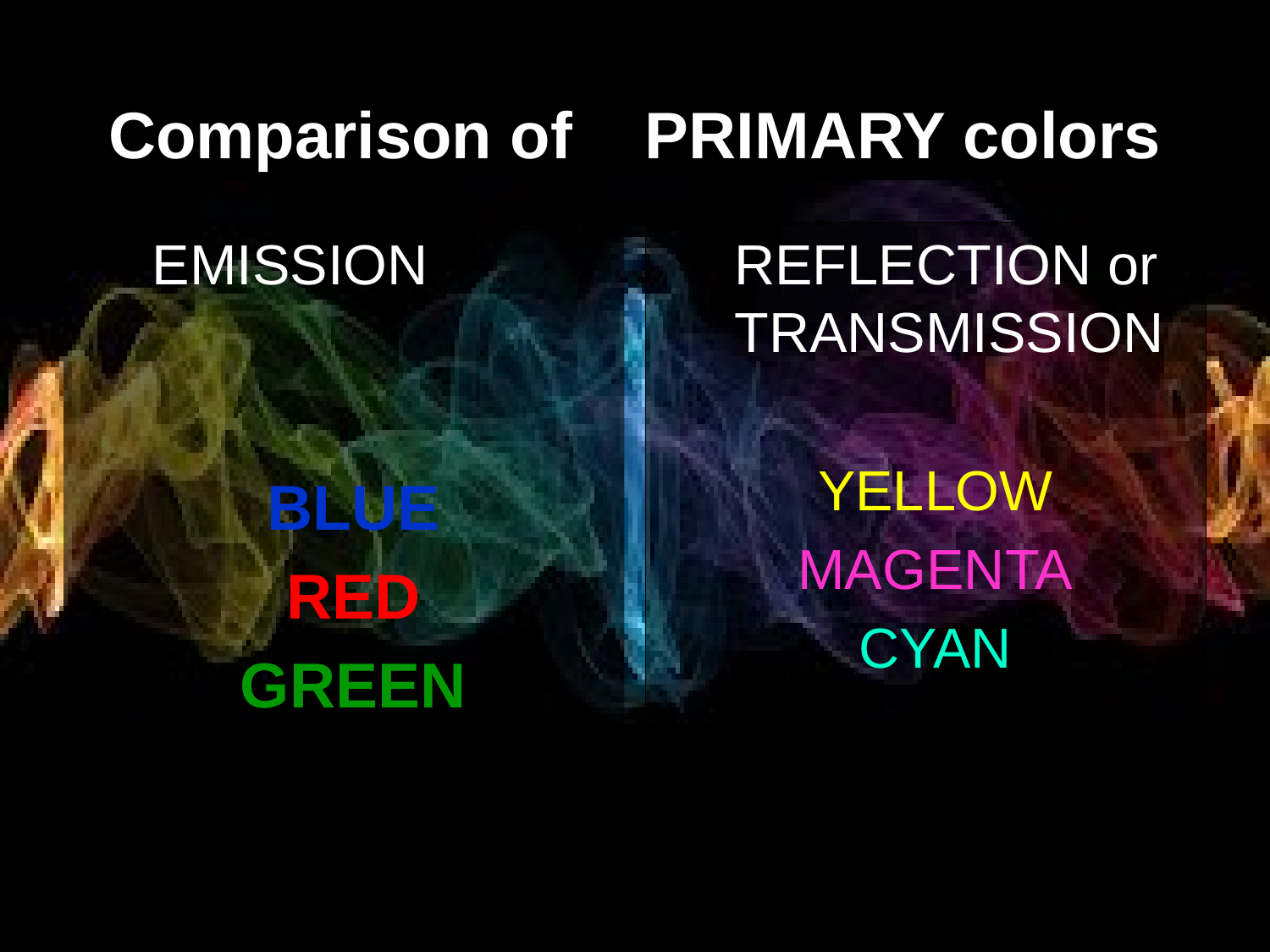

# Comparison of    PRIMARY colors
EMISSION

BLUE
RED
GREEN
REFLECTION or TRANSMISSION

YELLOW
MAGENTA
CYAN